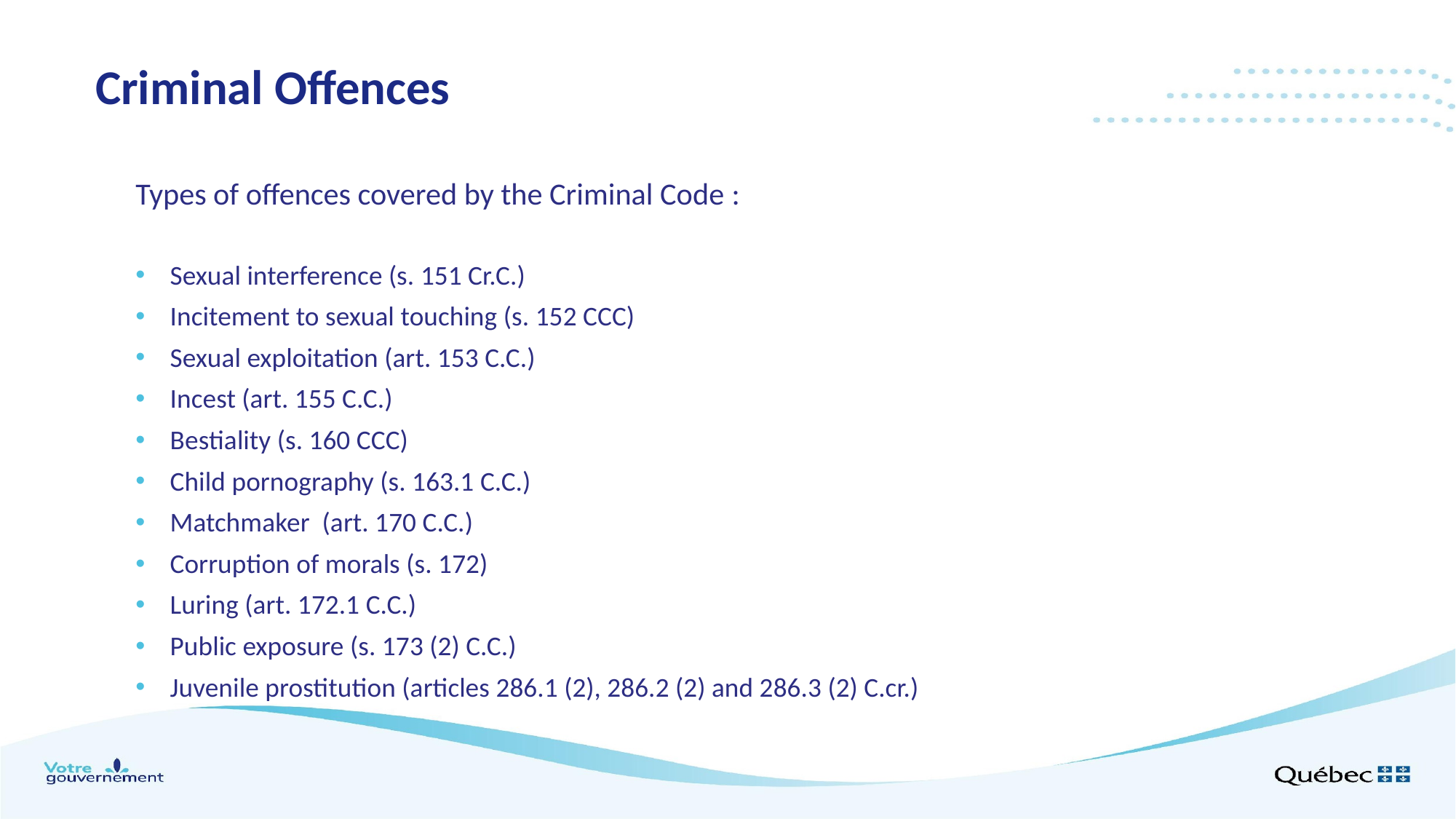

# Criminal Offences
Types of offences covered by the Criminal Code :

Sexual interference (s. 151 Cr.C.)
Incitement to sexual touching (s. 152 CCC)
Sexual exploitation (art. 153 C.C.)
Incest (art. 155 C.C.)
Bestiality (s. 160 CCC)
Child pornography (s. 163.1 C.C.)
Matchmaker  (art. 170 C.C.)
Corruption of morals (s. 172)
Luring (art. 172.1 C.C.)
Public exposure (s. 173 (2) C.C.)
Juvenile prostitution (articles 286.1 (2), 286.2 (2) and 286.3 (2) C.cr.)